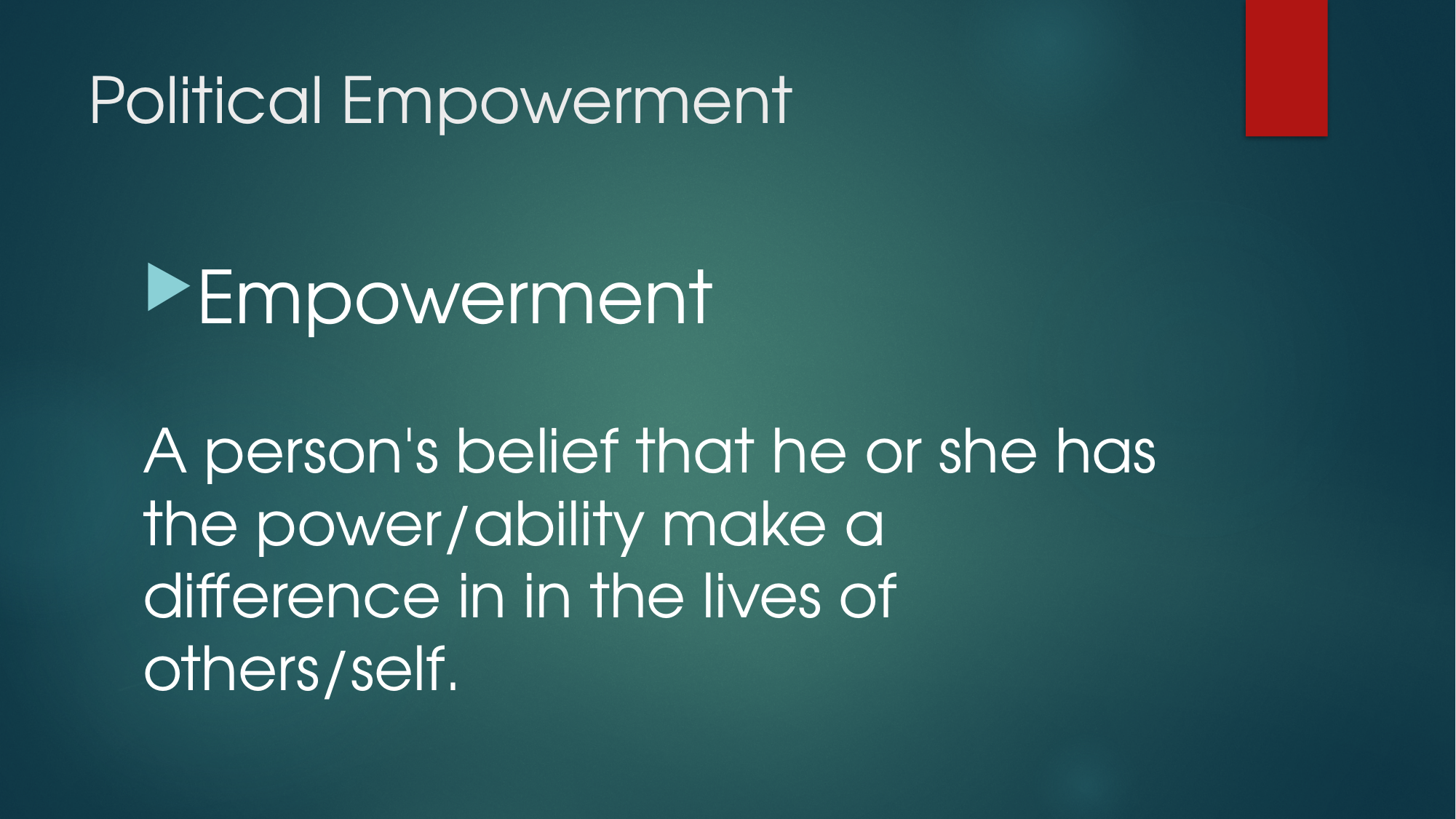

# Political Empowerment
Empowerment

A person's belief that he or she has the power/ability make a difference in in the lives of others/self.